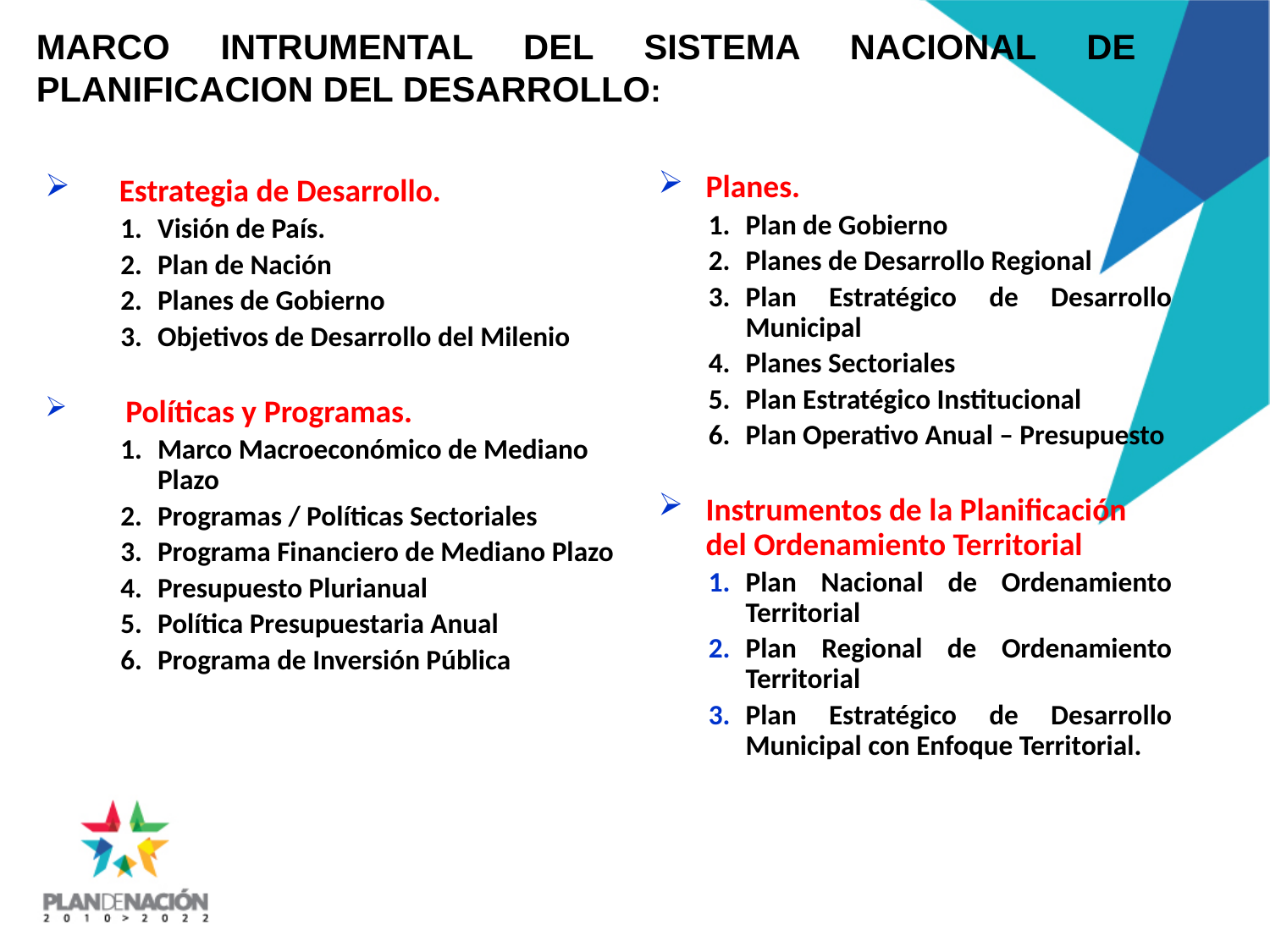

MARCO INTRUMENTAL DEL SISTEMA NACIONAL DE PLANIFICACION DEL DESARROLLO:
Planes.
Plan de Gobierno
Planes de Desarrollo Regional
Plan Estratégico de Desarrollo Municipal
Planes Sectoriales
Plan Estratégico Institucional
Plan Operativo Anual – Presupuesto

Instrumentos de la Planificación del Ordenamiento Territorial
Plan Nacional de Ordenamiento Territorial
Plan Regional de Ordenamiento Territorial
Plan Estratégico de Desarrollo Municipal con Enfoque Territorial.

Estrategia de Desarrollo.
Visión de País.
Plan de Nación
Planes de Gobierno
Objetivos de Desarrollo del Milenio

 Políticas y Programas.
Marco Macroeconómico de Mediano Plazo
Programas / Políticas Sectoriales
Programa Financiero de Mediano Plazo
Presupuesto Plurianual
Política Presupuestaria Anual
Programa de Inversión Pública